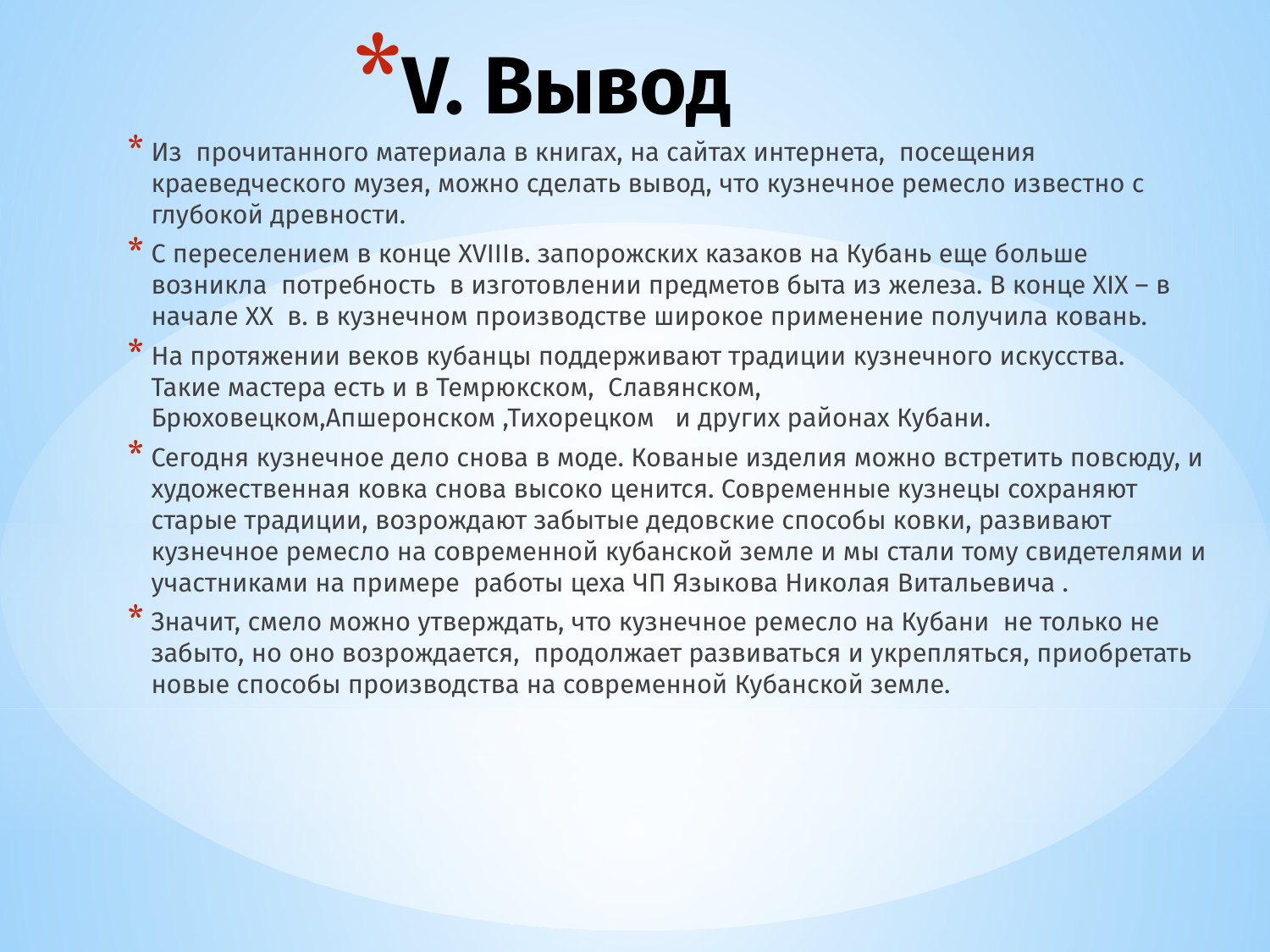

# V. Вывод
Из  прочитанного материала в книгах, на сайтах интернета,  посещения краеведческого музея, можно сделать вывод, что кузнечное ремесло известно с глубокой древности.
С переселением в конце XVIIIв. запорожских казаков на Кубань еще больше возникла  потребность  в изготовлении предметов быта из железа. В конце XIX – в начале XX  в. в кузнечном производстве широкое применение получила ковань.
На протяжении веков кубанцы поддерживают традиции кузнечного искусства.  Такие мастера есть и в Темрюкском,  Славянском,  Брюховецком,Апшеронском ,Тихорецком   и других районах Кубани.
Сегодня кузнечное дело снова в моде. Кованые изделия можно встретить повсюду, и художественная ковка снова высоко ценится. Современные кузнецы сохраняют старые традиции, возрождают забытые дедовские способы ковки, развивают кузнечное ремесло на современной кубанской земле и мы стали тому свидетелями и участниками на примере  работы цеха ЧП Языкова Николая Витальевича .
Значит, смело можно утверждать, что кузнечное ремесло на Кубани  не только не забыто, но оно возрождается,  продолжает развиваться и укрепляться, приобретать новые способы производства на современной Кубанской земле.